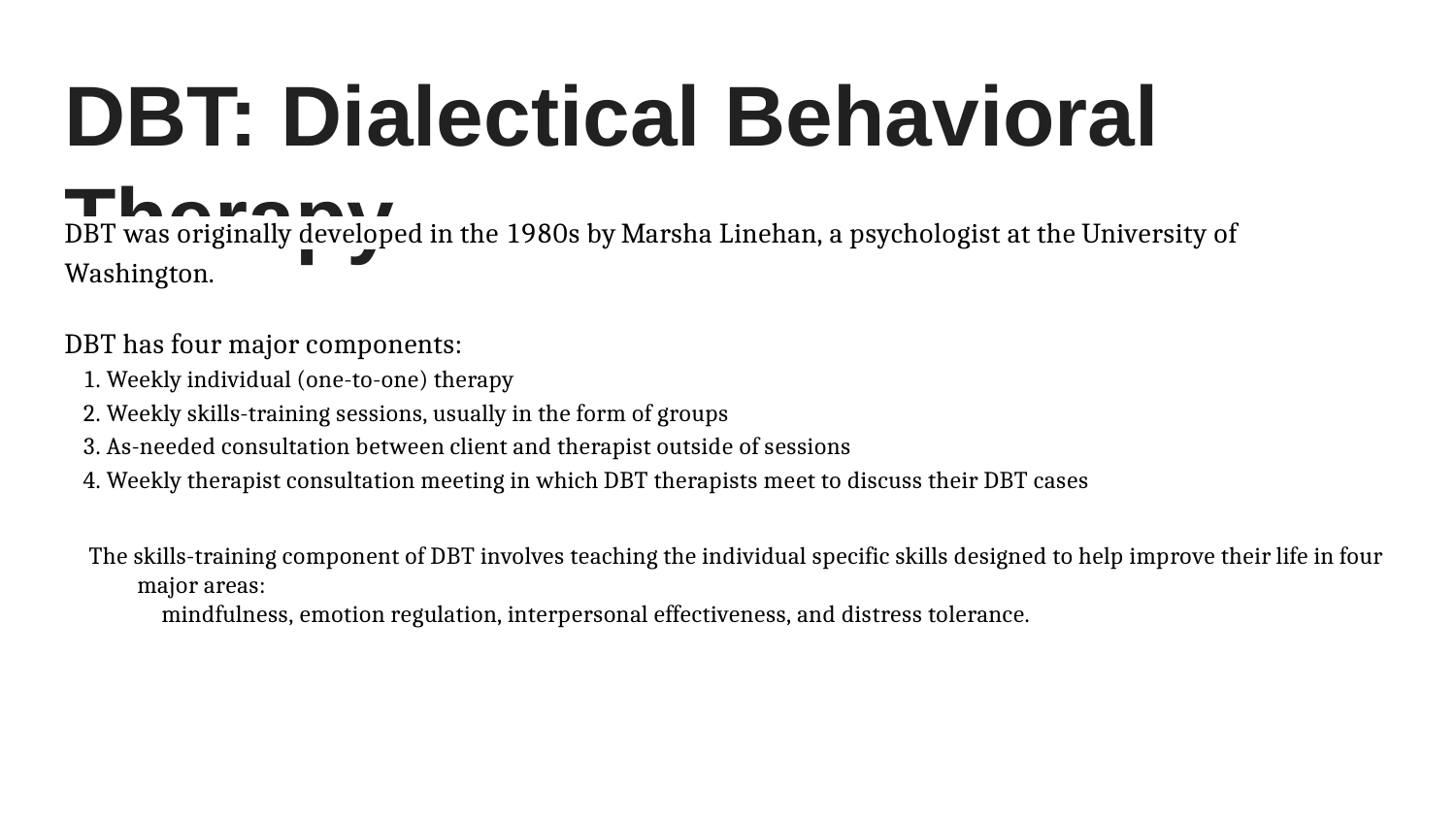

# DBT: Dialectical Behavioral Therapy
DBT was originally developed in the 1980s by Marsha Linehan, a psychologist at the University of Washington.
DBT has four major components:
1. Weekly individual (one-to-one) therapy
2. Weekly skills-training sessions, usually in the form of groups
3. As-needed consultation between client and therapist outside of sessions
4. Weekly therapist consultation meeting in which DBT therapists meet to discuss their DBT cases

The skills-training component of DBT involves teaching the individual specific skills designed to help improve their life in four major areas:
mindfulness, emotion regulation, interpersonal effectiveness, and distress tolerance.